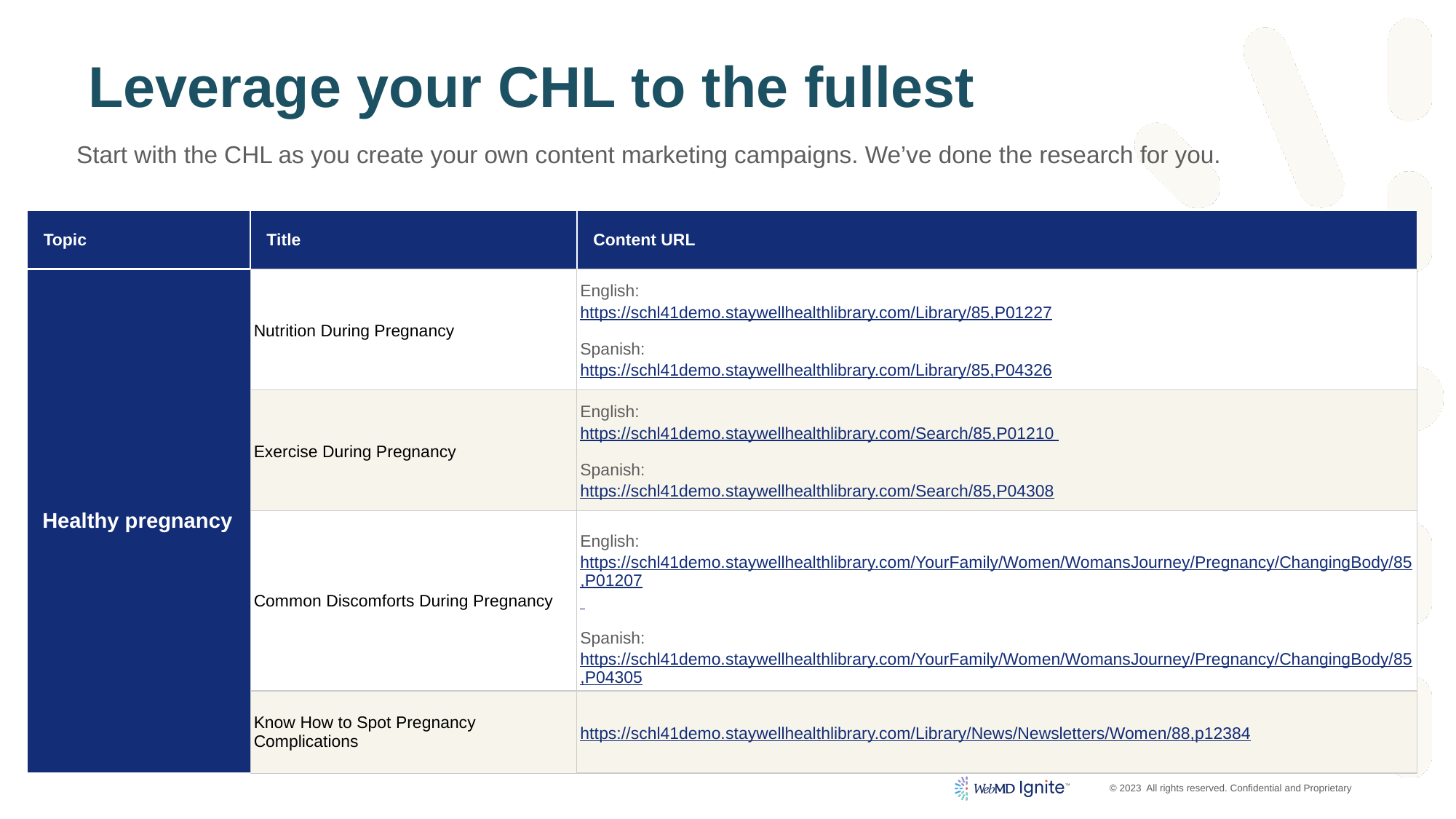

# Leverage your CHL to the fullest
Start with the CHL as you create your own content marketing campaigns. We’ve done the research for you.
| Topic | Title | Content URL |
| --- | --- | --- |
| Healthy pregnancy | Nutrition During Pregnancy | English: https://schl41demo.staywellhealthlibrary.com/Library/85,P01227 Spanish: https://schl41demo.staywellhealthlibrary.com/Library/85,P04326 |
|  | Exercise During Pregnancy | English: https://schl41demo.staywellhealthlibrary.com/Search/85,P01210 Spanish: https://schl41demo.staywellhealthlibrary.com/Search/85,P04308 |
|  | Common Discomforts During Pregnancy | English: https://schl41demo.staywellhealthlibrary.com/YourFamily/Women/WomansJourney/Pregnancy/ChangingBody/85,P01207 Spanish: https://schl41demo.staywellhealthlibrary.com/YourFamily/Women/WomansJourney/Pregnancy/ChangingBody/85,P04305 |
|  | Know How to Spot Pregnancy Complications | https://schl41demo.staywellhealthlibrary.com/Library/News/Newsletters/Women/88,p12384 |